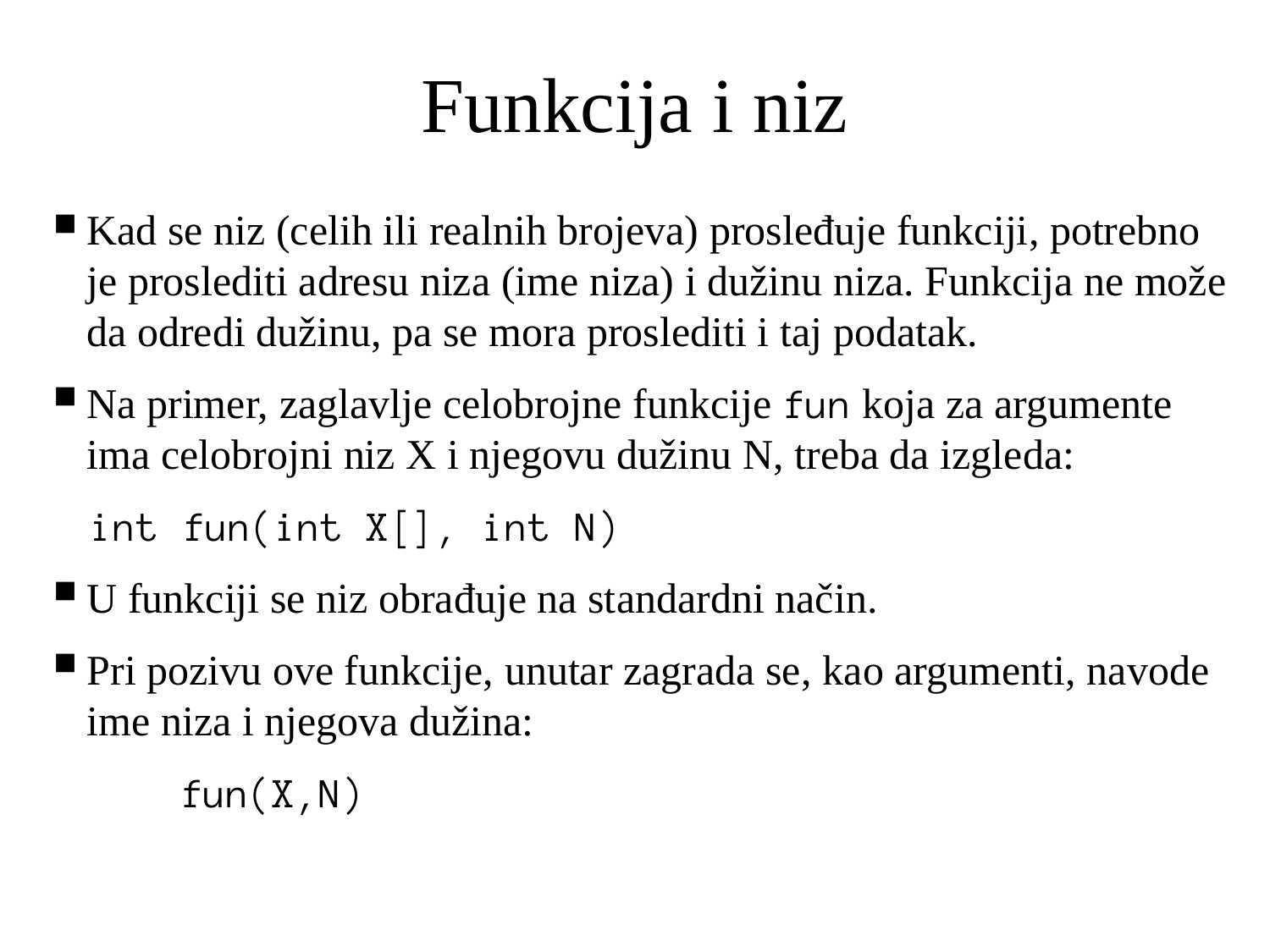

# Funkcija i niz
Kad se niz (celih ili realnih brojeva) prosleđuje funkciji, potrebno je proslediti adresu niza (ime niza) i dužinu niza. Funkcija ne može da odredi dužinu, pa se mora proslediti i taj podatak.
Na primer, zaglavlje celobrojne funkcije fun koja za argumente ima celobrojni niz X i njegovu dužinu N, treba da izgleda:
	int fun(int X[], int N)
U funkciji se niz obrađuje na standardni način.
Pri pozivu ove funkcije, unutar zagrada se, kao argumenti, navode ime niza i njegova dužina:
	fun(X,N)